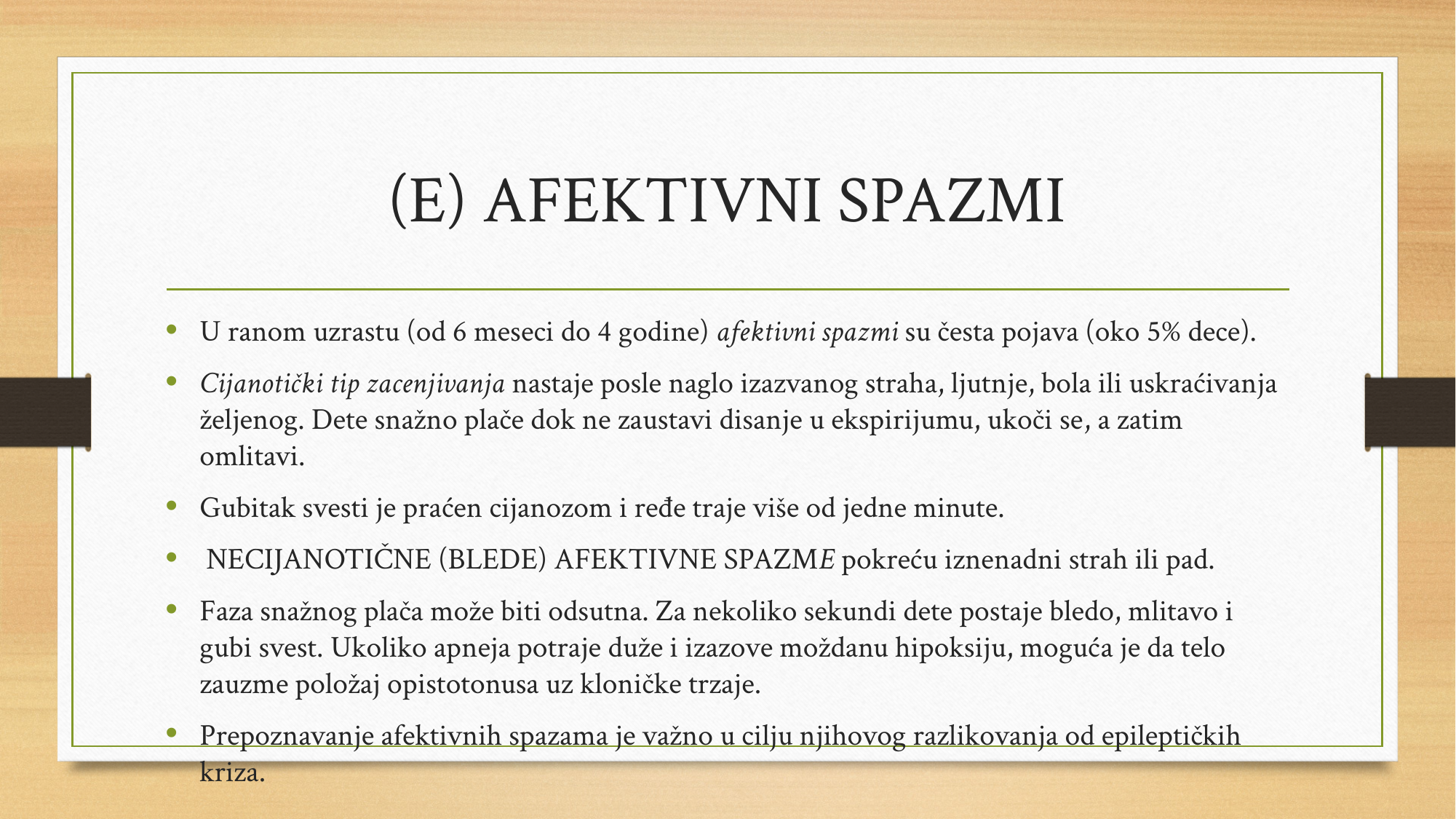

# (E) AFEKTIVNI SPAZMI
U ranom uzrastu (od 6 meseci do 4 godine) afektivni spazmi su česta pojava (oko 5% dece).
Cijanotički tip zacenjivanja nastaje posle naglo izazvanog straha, ljutnje, bola ili uskraćivanja željenog. Dete snažno plače dok ne zaustavi disanje u ekspirijumu, ukoči se, a zatim omlitavi.
Gubitak svesti je praćen cijanozom i ređe traje više od jedne minute.
 NECIJANOTIČNE (BLEDE) AFEKTIVNE SPAZME pokreću iznenadni strah ili pad.
Faza snažnog plača može biti odsutna. Za nekoliko sekundi dete postaje bledo, mlitavo i gubi svest. Ukoliko apneja potraje duže i izazove moždanu hipoksiju, moguća je da telo zauzme položaj opistotonusa uz kloničke trzaje.
Prepoznavanje afektivnih spazama je važno u cilju njihovog razlikovanja od epileptičkih kriza.